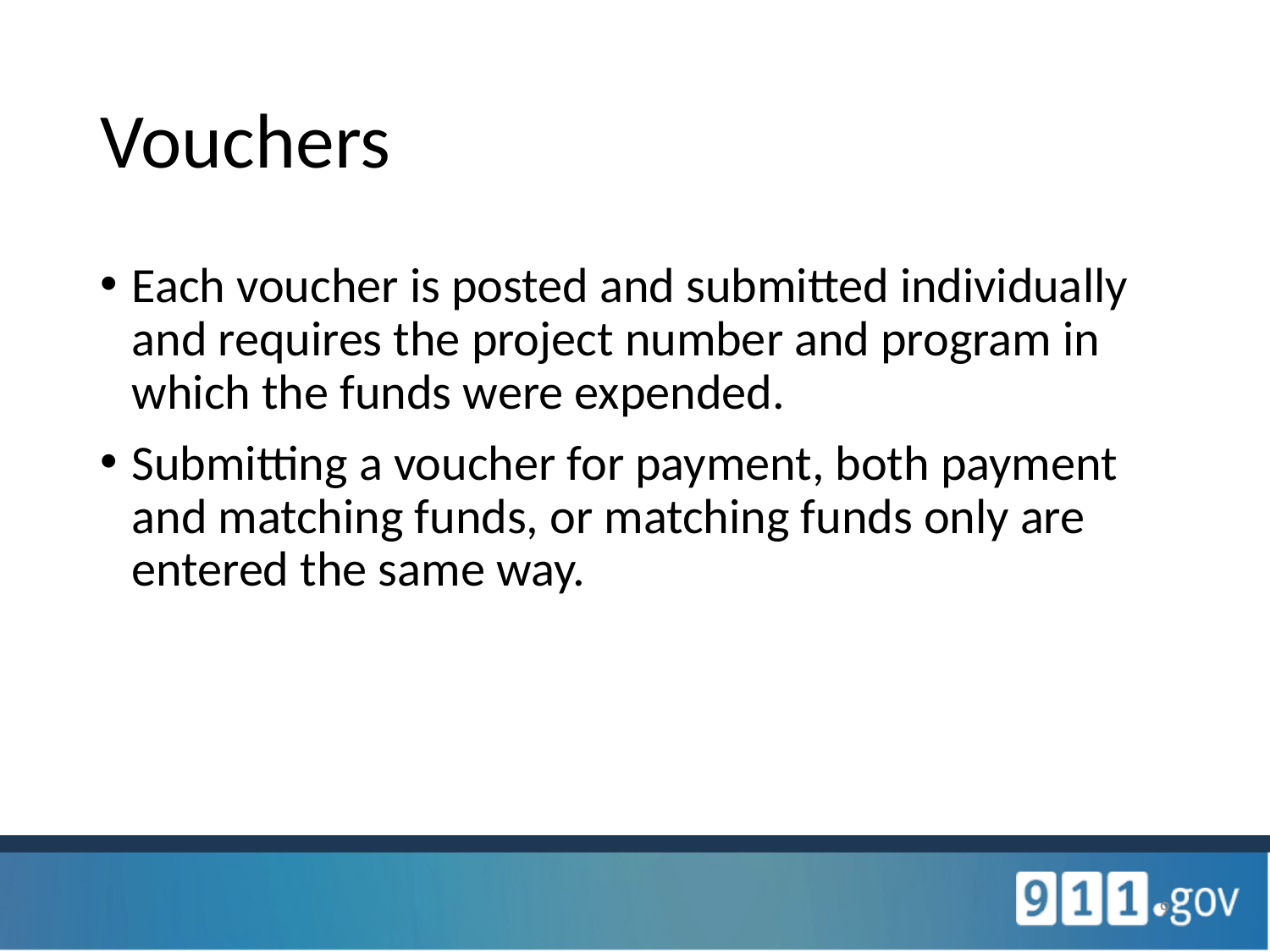

# Vouchers
Each voucher is posted and submitted individually and requires the project number and program in which the funds were expended.
Submitting a voucher for payment, both payment and matching funds, or matching funds only are entered the same way.
9